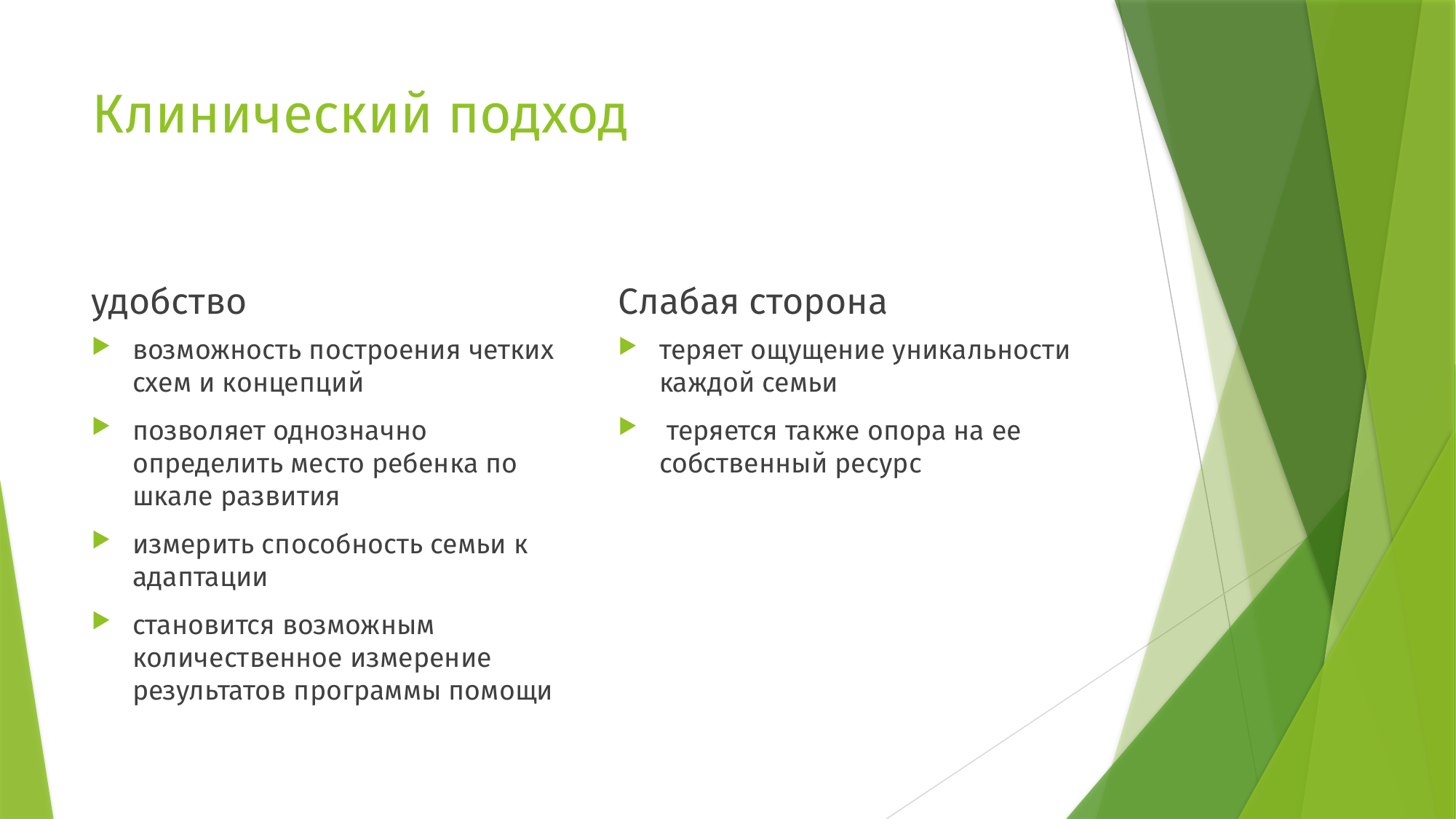

# Клинический подход
удобство
Слабая сторона
возможность построения четких схем и концепций
позволяет однозначно определить место ребенка по шкале развития
измерить способность семьи к адаптации
становится возможным количественное измерение результатов программы помощи

теряет ощущение уникальности каждой семьи
 теряется также опора на ее собственный ресурс